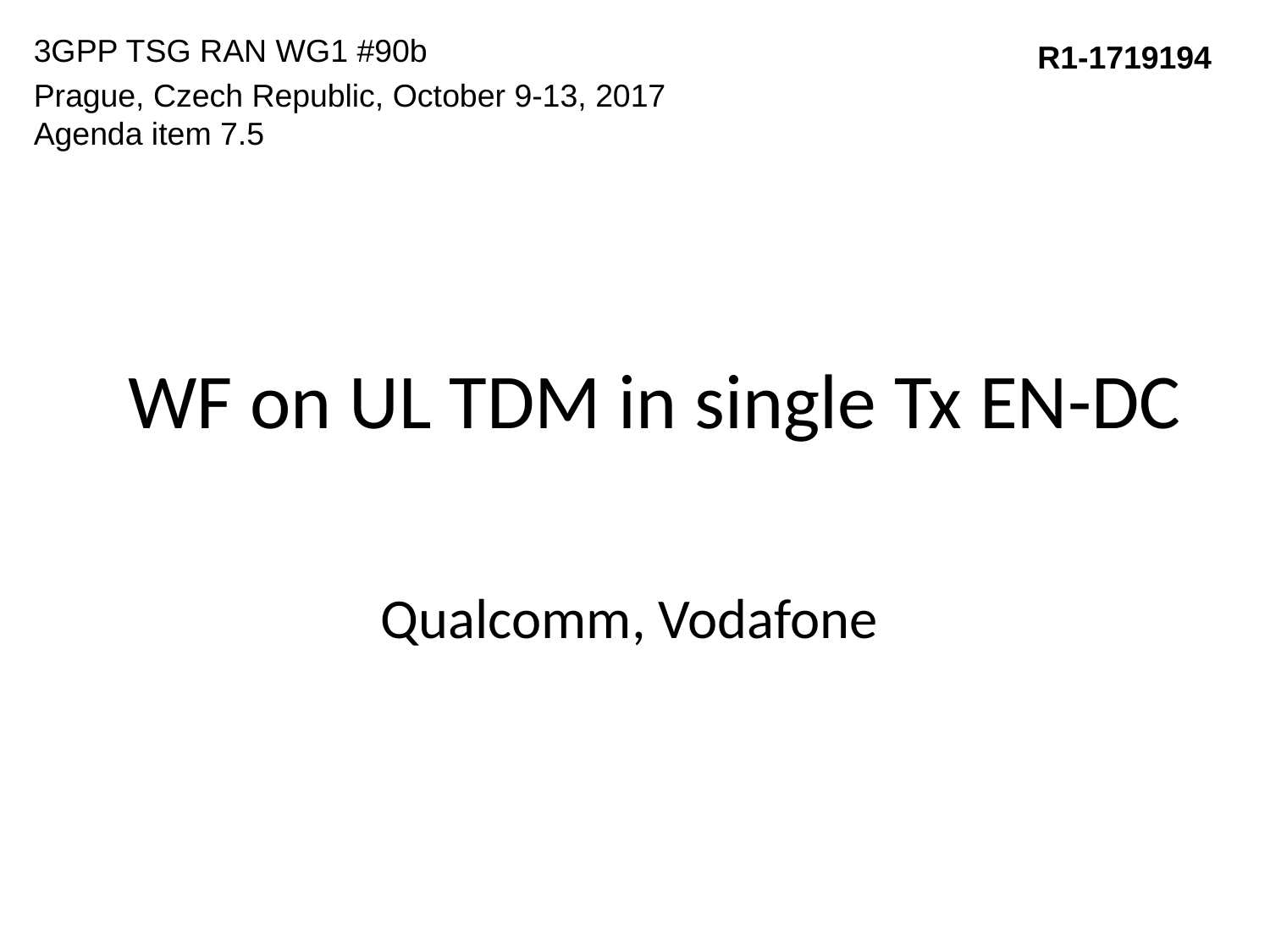

3GPP TSG RAN WG1 #90b
Prague, Czech Republic, October 9-13, 2017
Agenda item 7.5
R1-1719194
# WF on UL TDM in single Tx EN-DC
Qualcomm, Vodafone